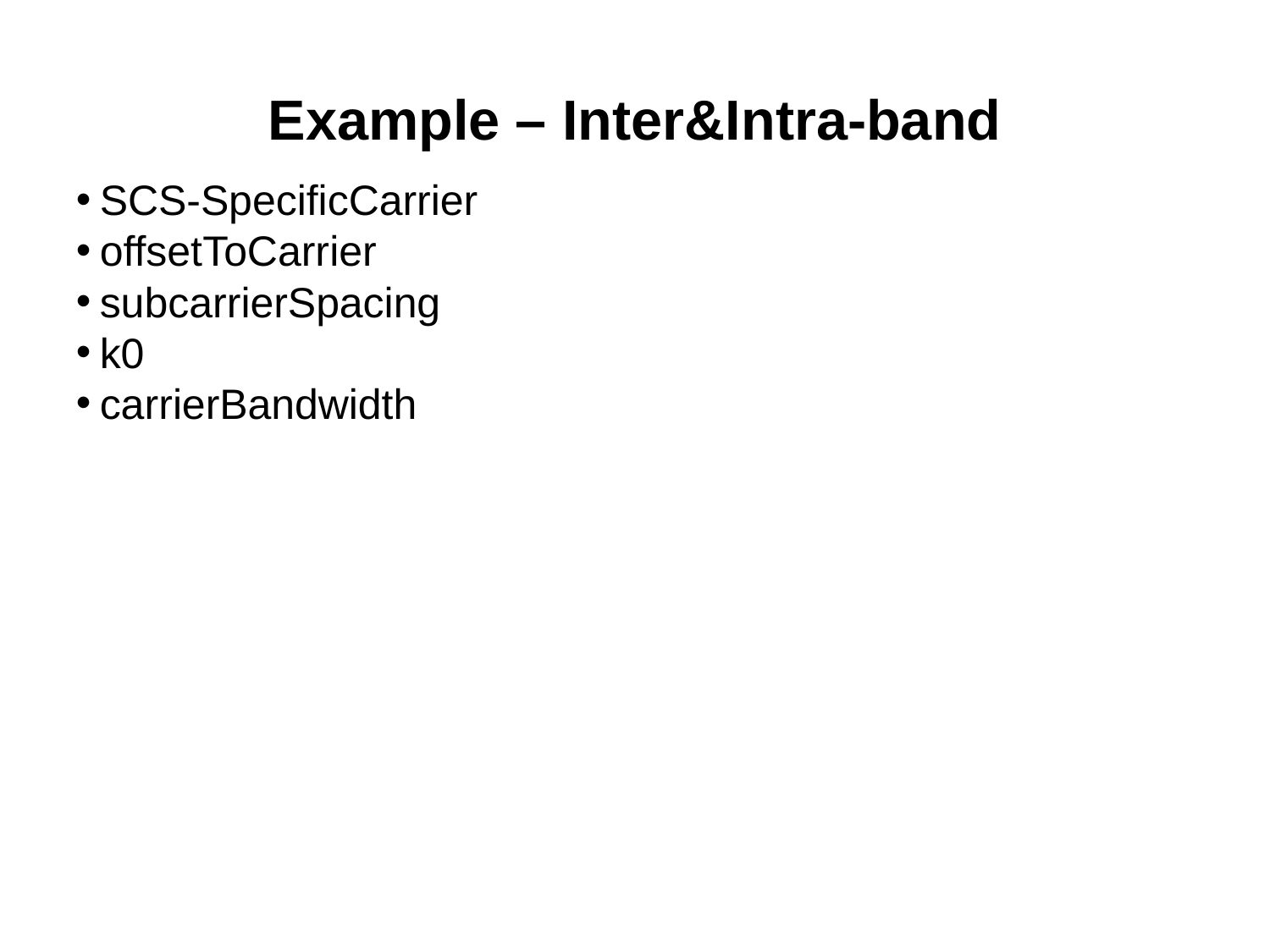

# Example – Inter&Intra-band
SCS-SpecificCarrier
offsetToCarrier
subcarrierSpacing
k0
carrierBandwidth